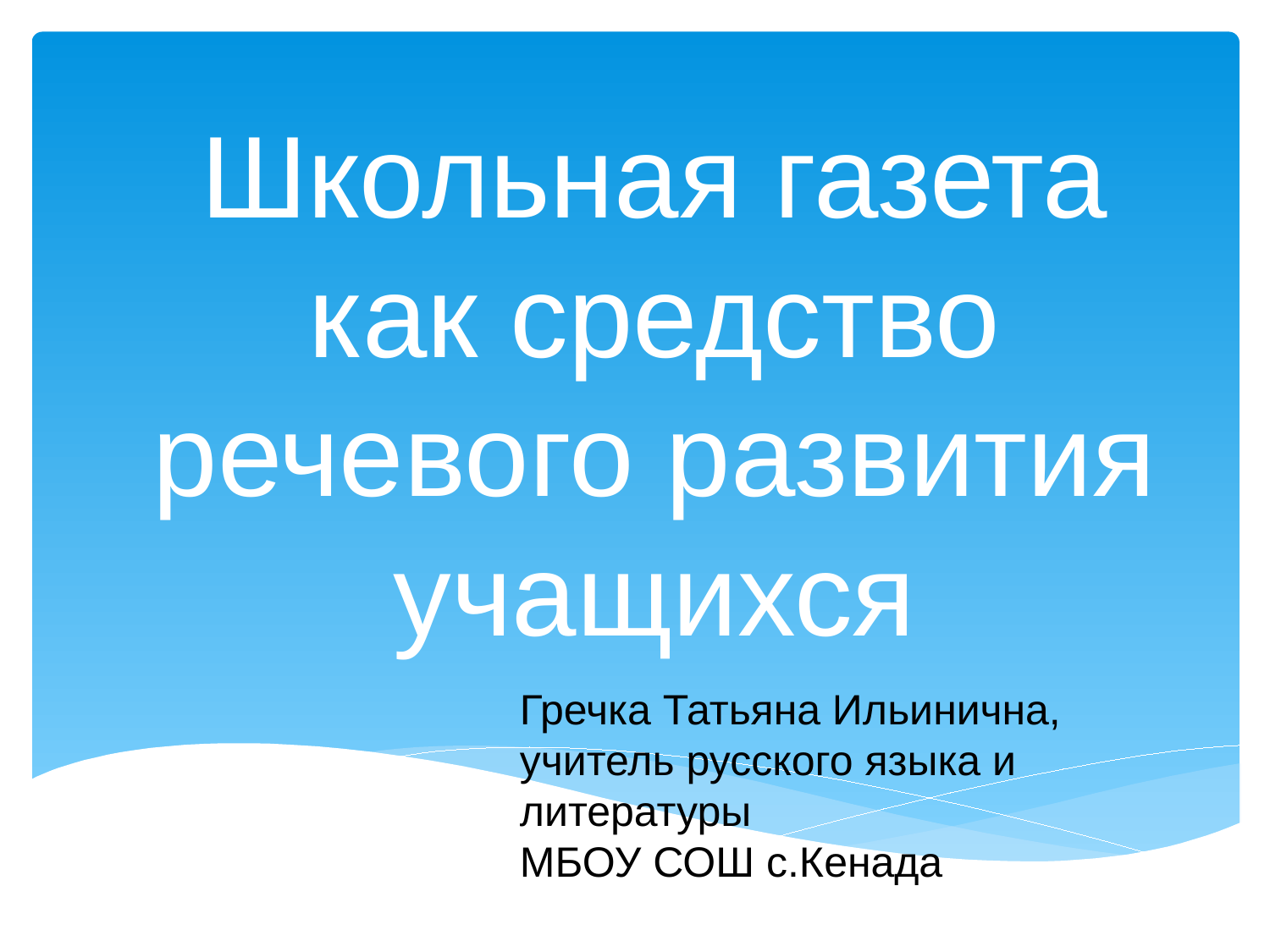

# Школьная газета как средство речевого развития учащихся
Гречка Татьяна Ильинична,
учитель русского языка и литературы
МБОУ СОШ с.Кенада